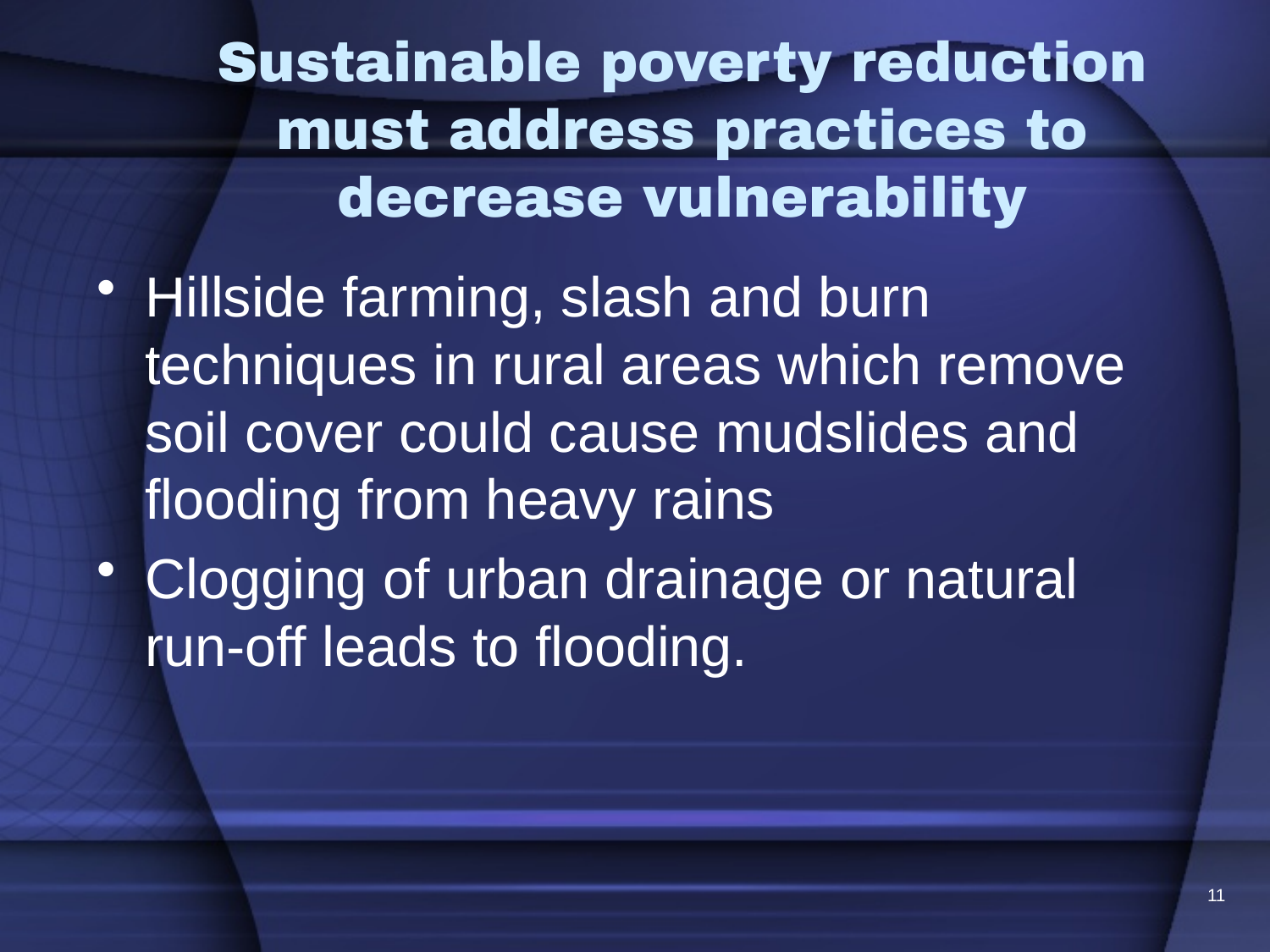

# Sustainable poverty reduction must address practices to decrease vulnerability
Hillside farming, slash and burn techniques in rural areas which remove soil cover could cause mudslides and flooding from heavy rains
Clogging of urban drainage or natural run-off leads to flooding.

11